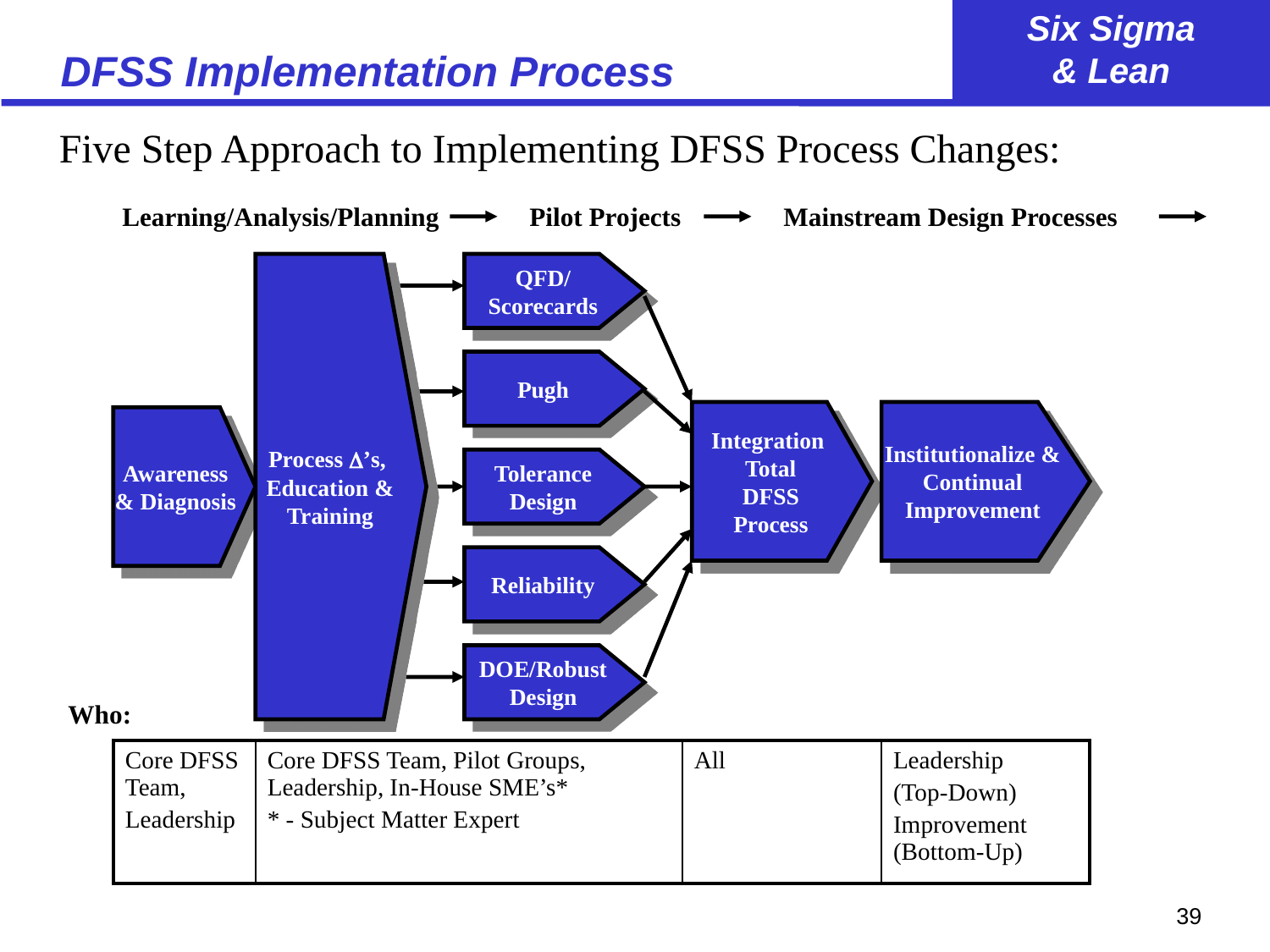

# DFSS Implementation Process
Five Step Approach to Implementing DFSS Process Changes:
Learning/Analysis/Planning	    Pilot Projects	    Mainstream Design Processes

Process Δ’s,
Education &
Training
QFD/
Scorecards

Pugh

Integration
Total
DFSS
Process
Institutionalize &
Continual
Improvement
Awareness
& Diagnosis
Tolerance
Design

Reliability

DOE/Robust
Design

Who:
| Core DFSS Team, Leadership | Core DFSS Team, Pilot Groups, Leadership, In-House SME’s\* \* - Subject Matter Expert | All | Leadership (Top-Down) Improvement (Bottom-Up) |
| --- | --- | --- | --- |